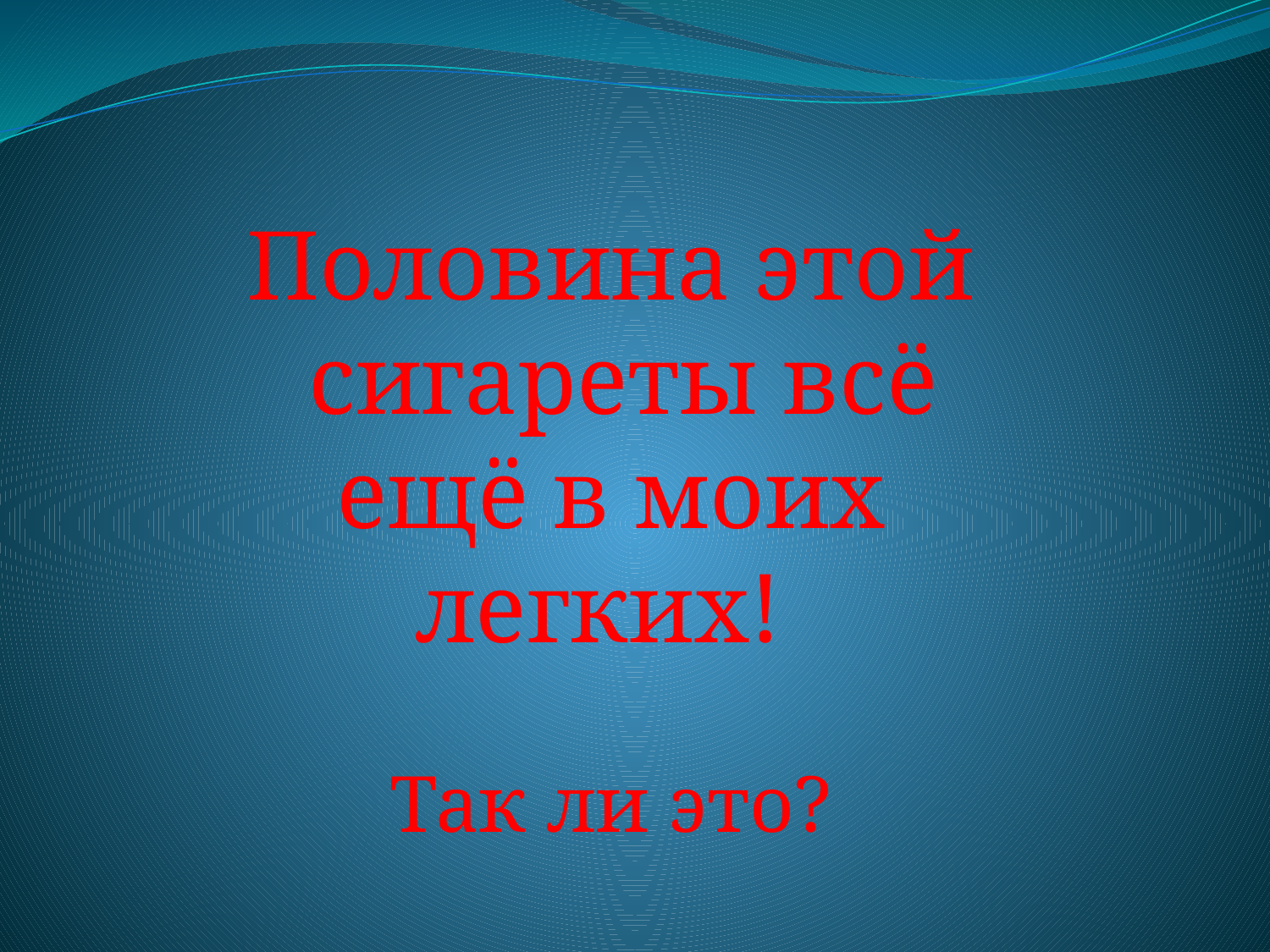

Половина этой
 сигареты всё ещё в моих легких!

Так ли это?